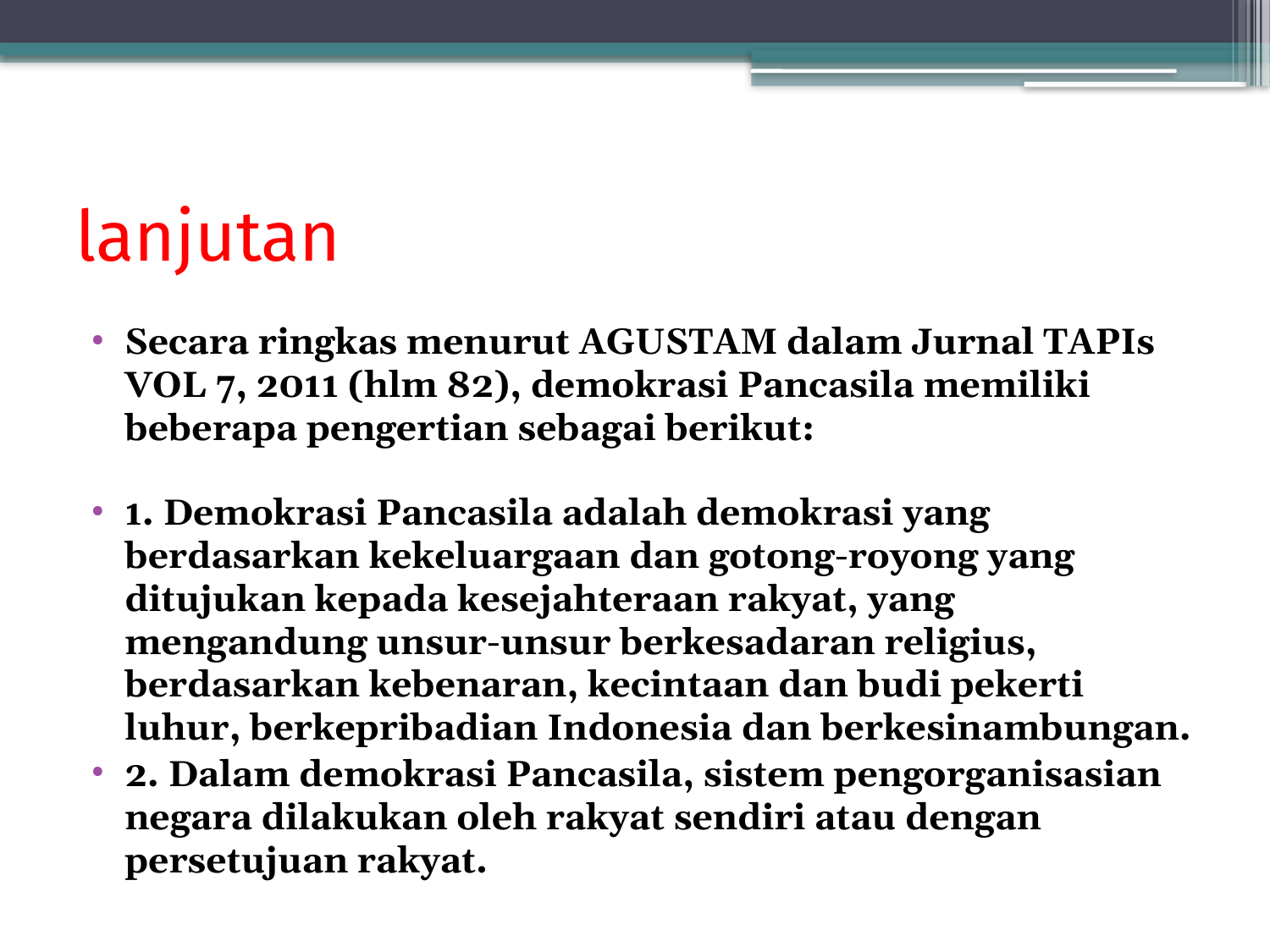

# lanjutan
Secara ringkas menurut AGUSTAM dalam Jurnal TAPIs VOL 7, 2011 (hlm 82), demokrasi Pancasila memiliki beberapa pengertian sebagai berikut:

1. Demokrasi Pancasila adalah demokrasi yang berdasarkan kekeluargaan dan gotong-royong yang ditujukan kepada kesejahteraan rakyat, yang mengandung unsur-unsur berkesadaran religius, berdasarkan kebenaran, kecintaan dan budi pekerti luhur, berkepribadian Indonesia dan berkesinambungan.
2. Dalam demokrasi Pancasila, sistem pengorganisasian negara dilakukan oleh rakyat sendiri atau dengan persetujuan rakyat.